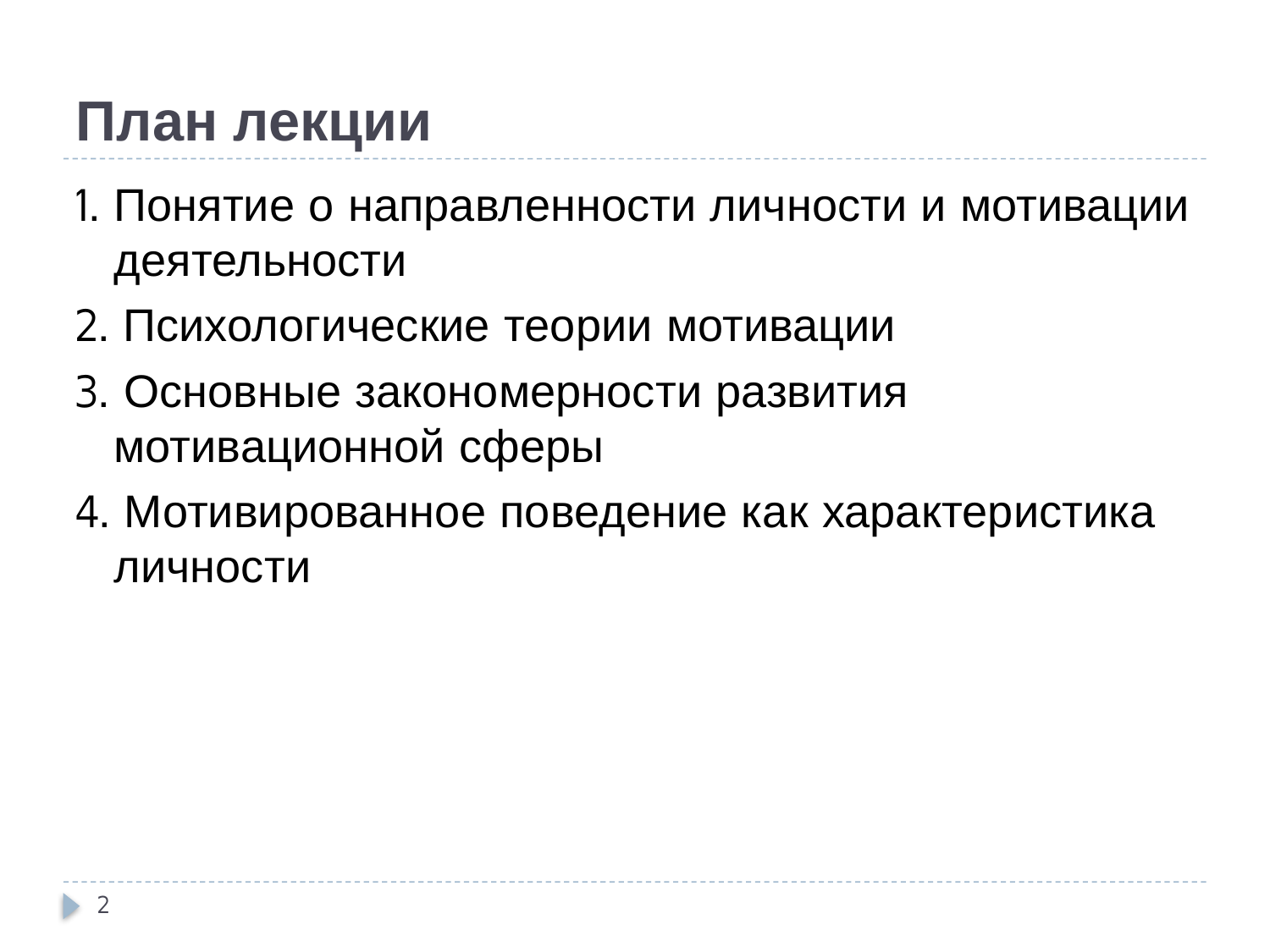

# План лекции
1. Понятие о направленности личности и мотивации деятельности
2. Психологические теории мотивации
3. Основные закономерности развития мотивационной сферы
4. Мотивированное поведение как характеристика личности
2